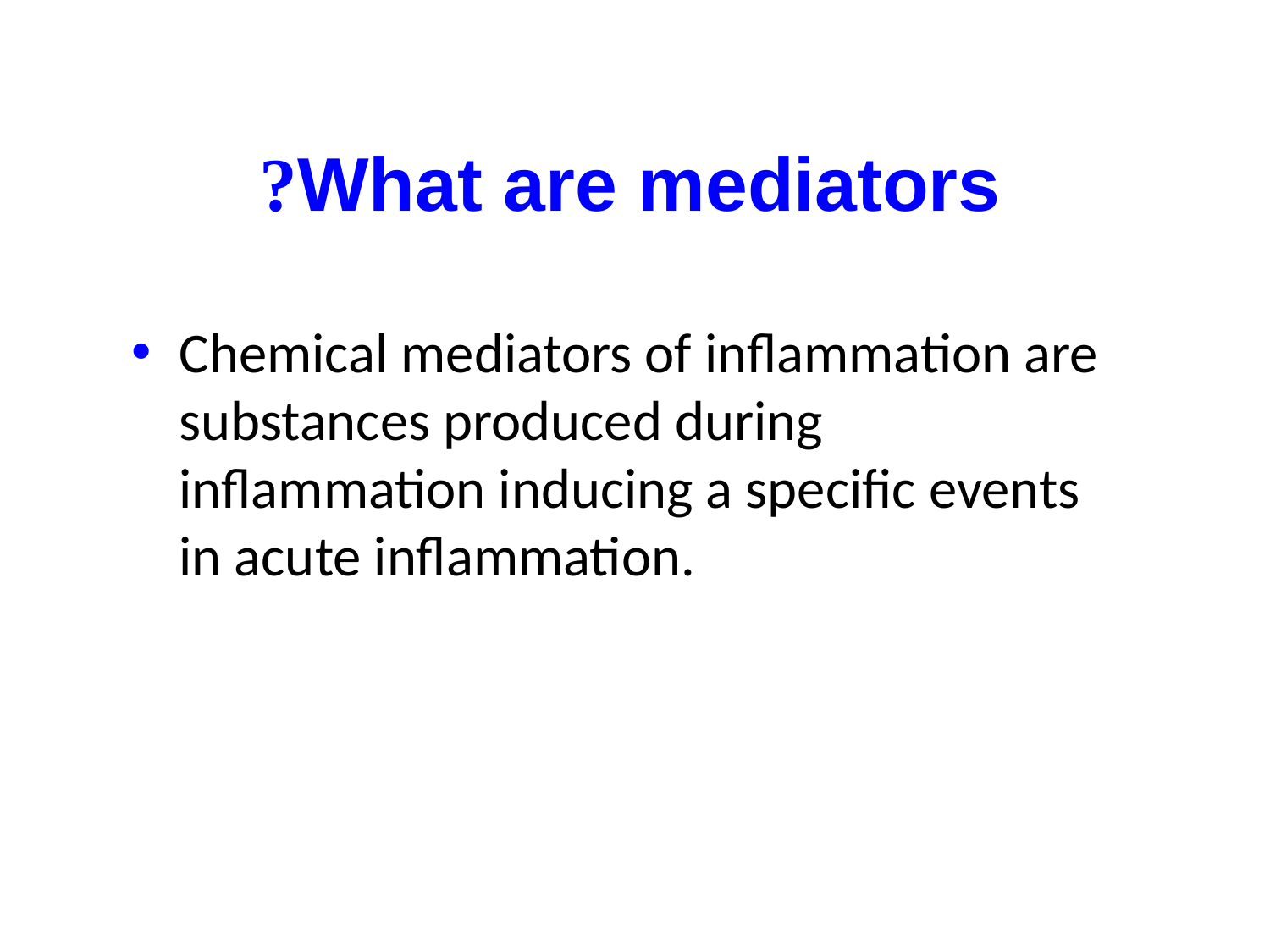

What are mediators?

Chemical mediators of inflammation are substances produced during inflammation inducing a specific events in acute inflammation.